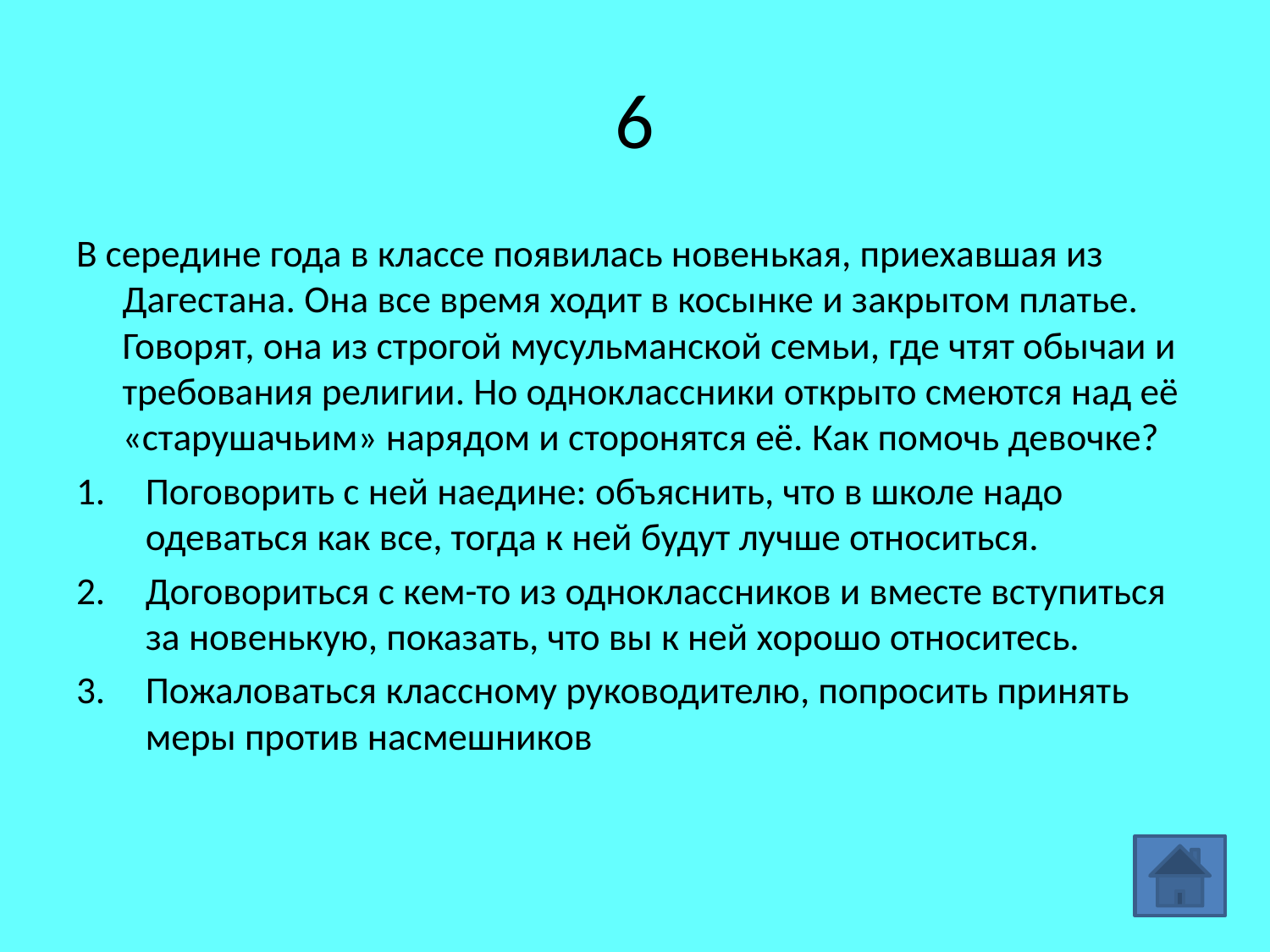

# 6
В середине года в классе появилась новенькая, приехавшая из Дагестана. Она все время ходит в косынке и закрытом платье. Говорят, она из строгой мусульманской семьи, где чтят обычаи и требования религии. Но одноклассники открыто смеются над её «старушачьим» нарядом и сторонятся её. Как помочь девочке?
Поговорить с ней наедине: объяснить, что в школе надо одеваться как все, тогда к ней будут лучше относиться.
Договориться с кем-то из одноклассников и вместе вступиться за новенькую, показать, что вы к ней хорошо относитесь.
Пожаловаться классному руководителю, попросить принять меры против насмешников